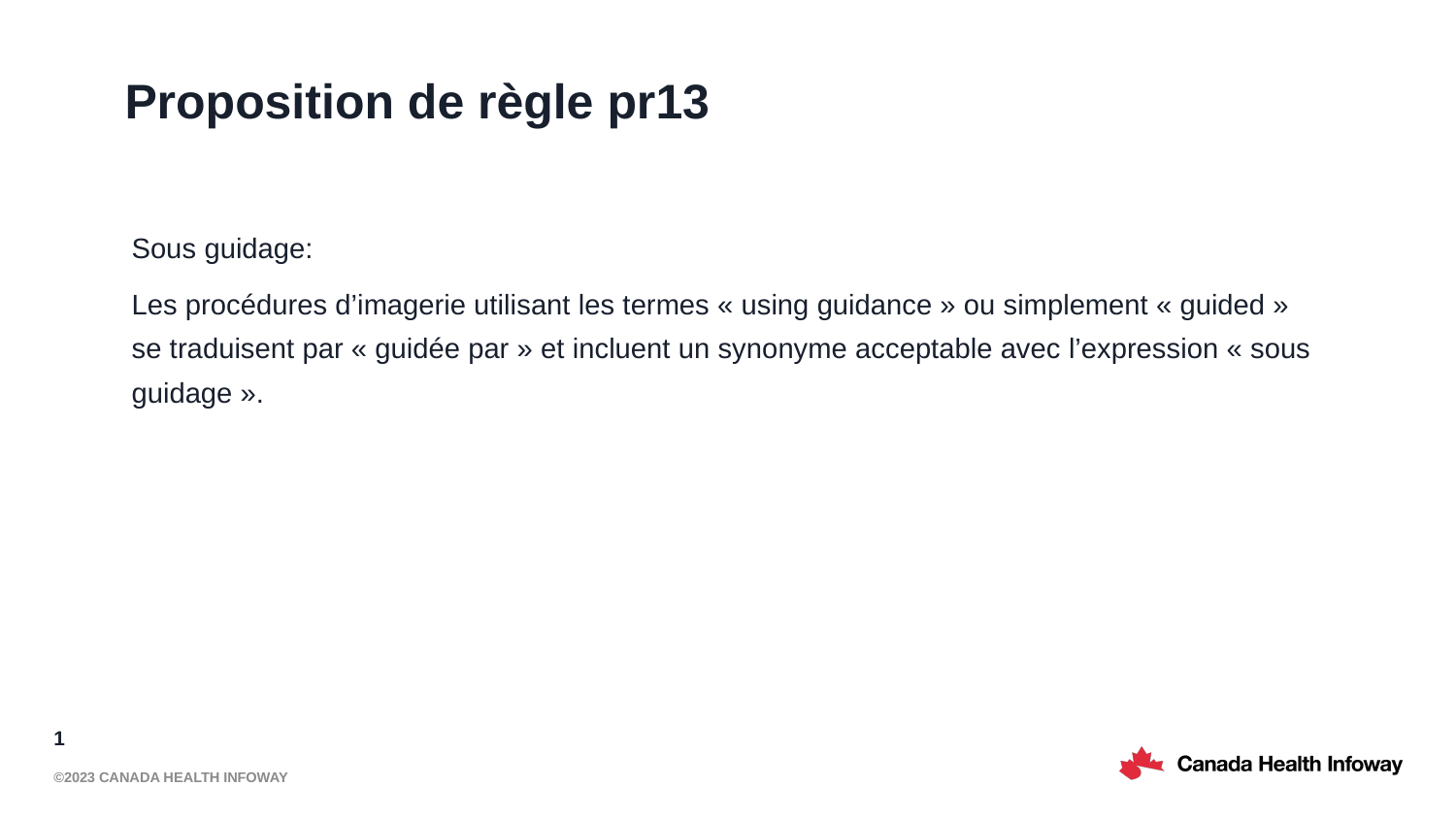

# Proposition de règle pr13
Sous guidage:
Les procédures d’imagerie utilisant les termes « using guidance » ou simplement « guided » se traduisent par « guidée par » et incluent un synonyme acceptable avec l’expression « sous guidage ».

1
©2023 Canada Health Infoway